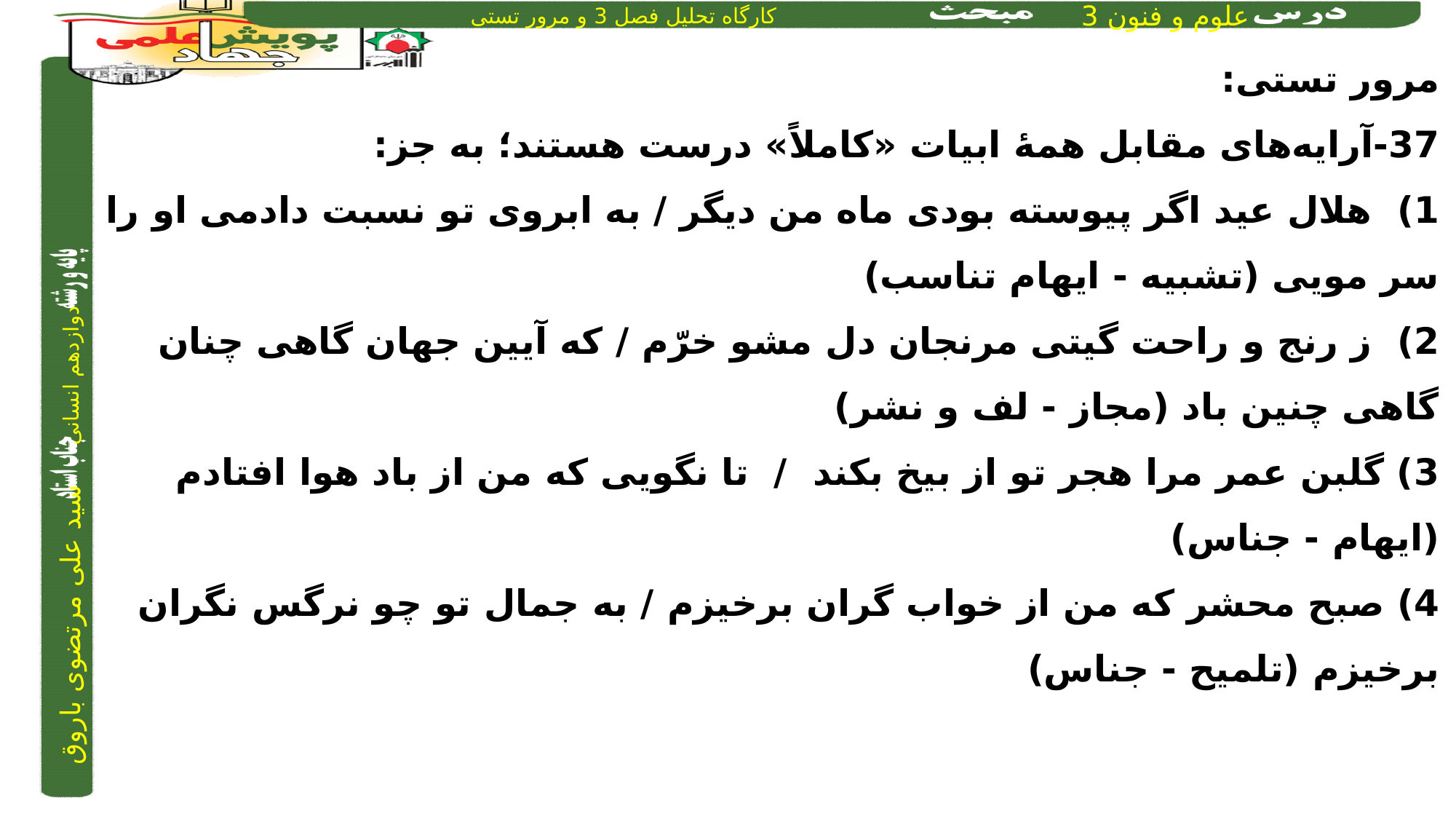

مرور تستی:
37-آرایه‌های مقابل همۀ ابیات «کاملاً» درست هستند؛ به جز:
1)  هلال عید اگر پیوسته بودی ماه من دیگر	 / به ابروی تو نسبت دادمی او را سر مویی (تشبیه - ایهام‌ تناسب)
2)  ز رنج و راحت گیتی مرنجان دل مشو خرّم / که آیین جهان گاهی چنان گاهی چنین باد (مجاز - لف و نشر)
3) گلبن عمر مرا هجر تو از بیخ بکند  /  تا نگویی که من از باد هوا افتادم (ایهام - جناس)
4) صبح محشر که من از خواب گران برخیزم	 / به جمال تو چو نرگس نگران برخیزم (تلمیح - جناس)

3